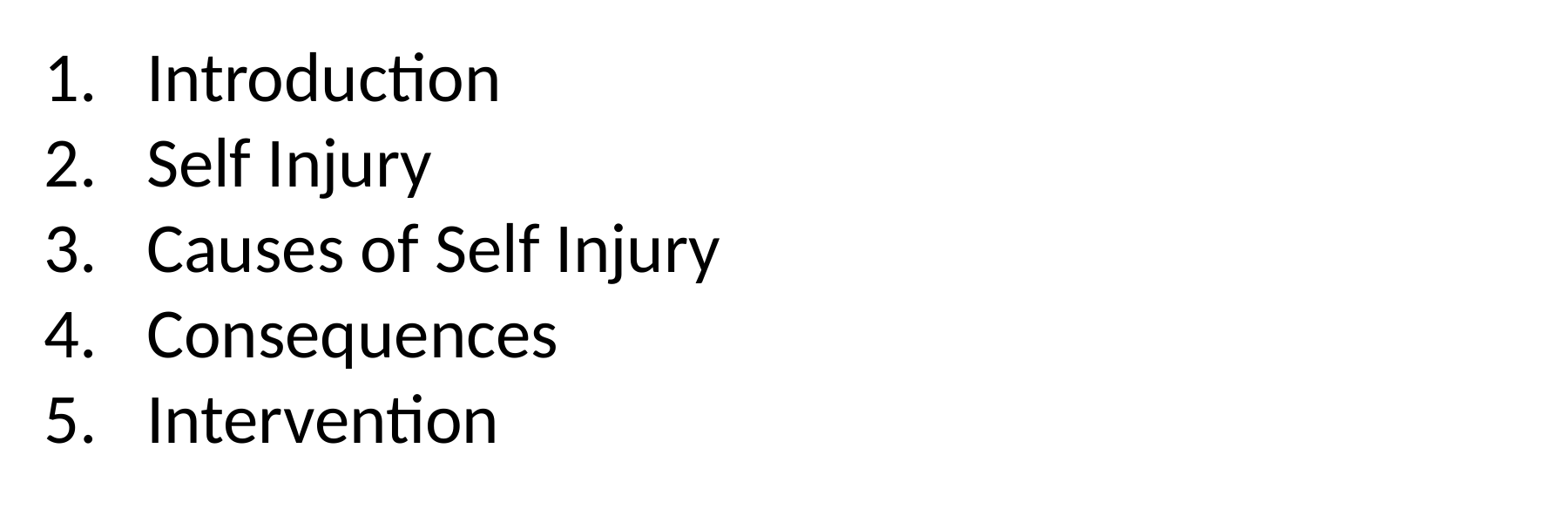

Introduction
Self Injury
Causes of Self Injury
Consequences
Intervention